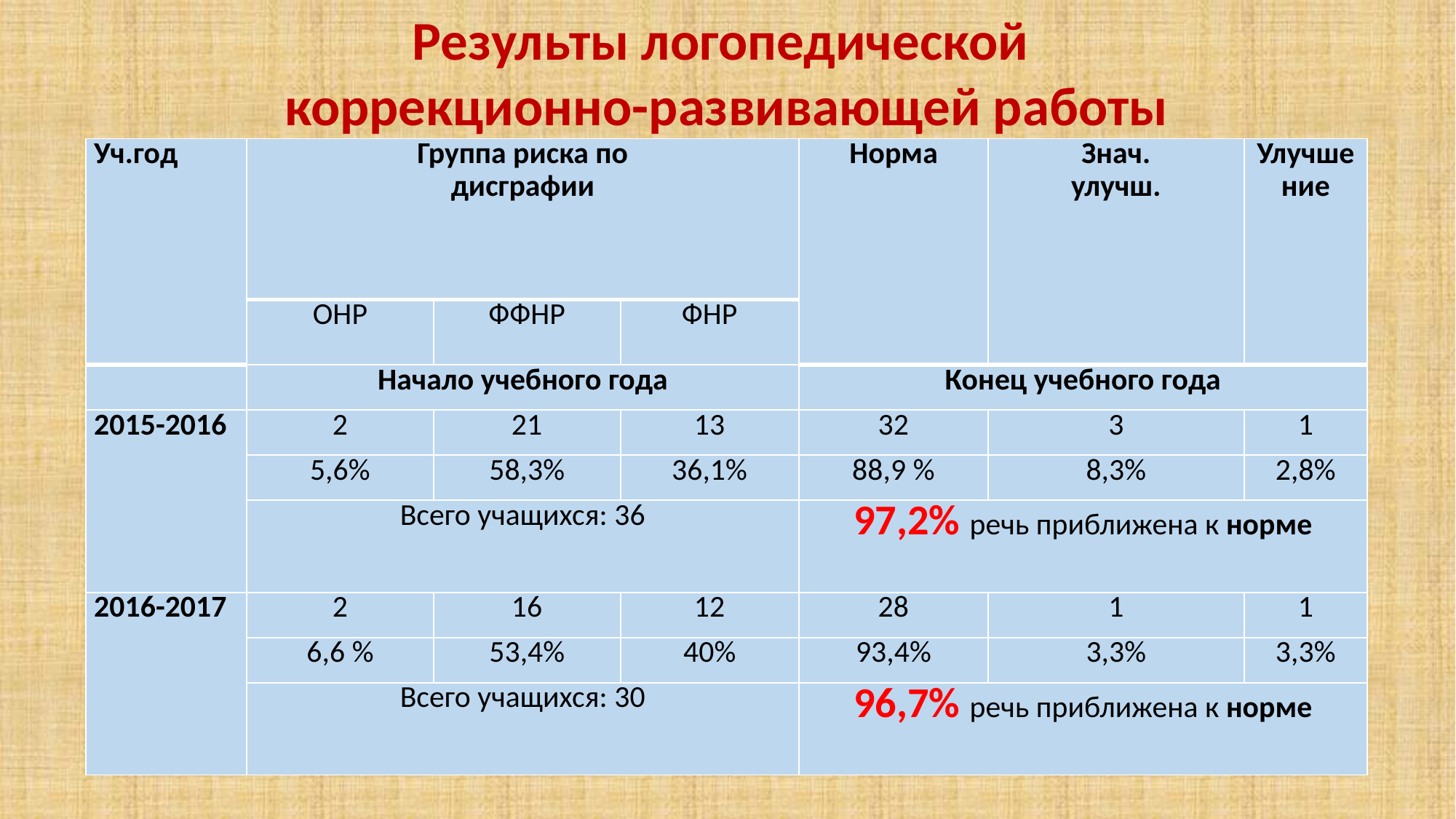

Результы логопедической
коррекционно-развивающей работы
| Уч.год | Группа риска по дисграфии |  |  | Норма | Знач. улучш. | Улучшение |
| --- | --- | --- | --- | --- | --- | --- |
|  | ОНР | ФФНР | ФНР |  |  |  |
|  | Начало учебного года |  |  | Конец учебного года |  |  |
| 2015-2016 | 2 | 21 | 13 | 32 | 3 | 1 |
|  | 5,6% | 58,3% | 36,1% | 88,9 % | 8,3% | 2,8% |
|  | Всего учащихся: 36 |  |  | 97,2% речь приближена к норме |  |  |
| 2016-2017 | 2 | 16 | 12 | 28 | 1 | 1 |
|  | 6,6 % | 53,4% | 40% | 93,4% | 3,3% | 3,3% |
|  | Всего учащихся: 30 |  |  | 96,7% речь приближена к норме |  |  |